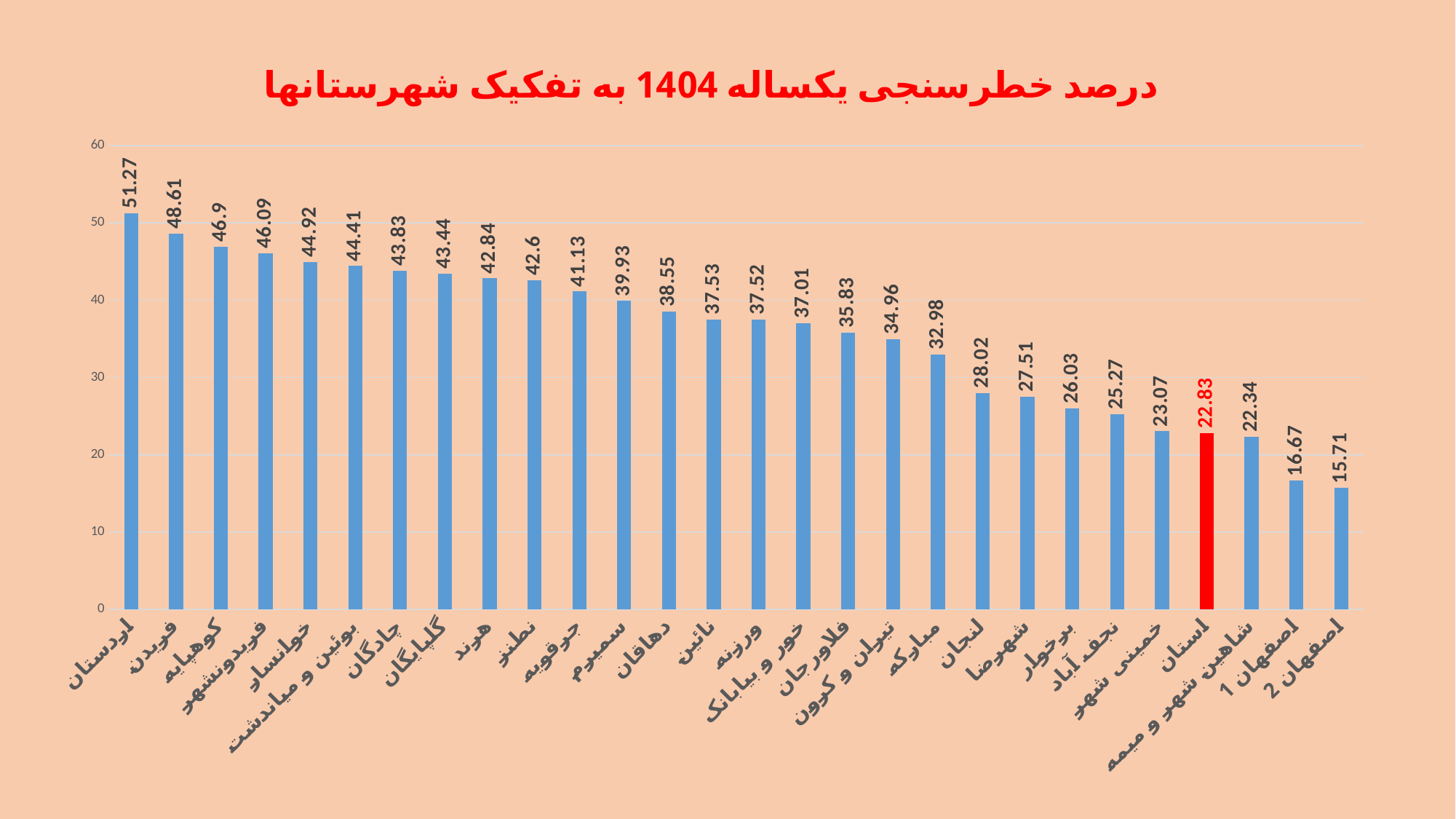

### Chart: درصد خطرسنجی یکساله 1404 به تفکیک شهرستانها

| Category | درصد خطرسنجی یکساله 1404 |
|---|---|
| اردستان | 51.27 |
| فریدن | 48.61 |
| کوهپایه | 46.9 |
| فریدونشهر | 46.09 |
| خوانسار | 44.92 |
| بوئین و میاندشت | 44.41 |
| چادگان | 43.83 |
| گلپایگان | 43.44 |
| هرند | 42.84 |
| نطنز | 42.6 |
| جرقویه | 41.13 |
| سمیرم | 39.93 |
| دهاقان | 38.55 |
| نائین | 37.53 |
| ورزنه | 37.52 |
| خور و بیابانک | 37.01 |
| فلاورجان | 35.83 |
| تیران و کرون | 34.96 |
| مبارکه | 32.98 |
| لنجان | 28.02 |
| شهرضا | 27.51 |
| برخوار | 26.03 |
| نجف آباد | 25.27 |
| خمینی شهر | 23.07 |
| استان | 22.83 |
| شاهین شهر و میمه | 22.34 |
| اصفهان 1 | 16.67 |
| اصفهان 2 | 15.71 |